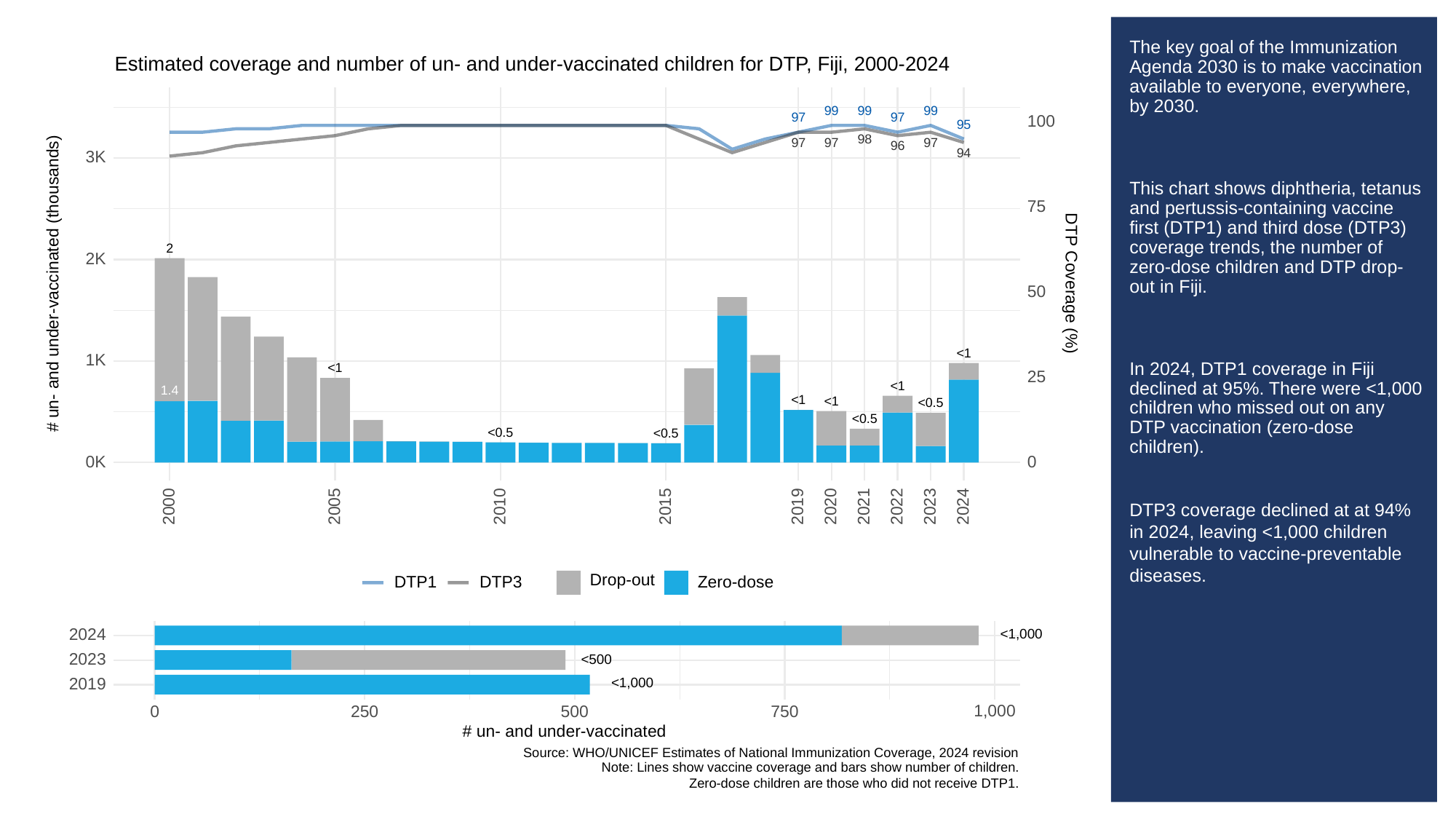

# The key goal of the Immunization Agenda 2030 is to make vaccination available to everyone, everywhere, by 2030.

This chart shows diphtheria, tetanus and pertussis-containing vaccine first (DTP1) and third dose (DTP3) coverage trends, the number of zero-dose children and DTP drop-out in Fiji.

In 2024, DTP1 coverage in Fiji declined at 95%. There were <1,000 children who missed out on any DTP vaccination (zero-dose children).

DTP3 coverage declined at at 94% in 2024, leaving <1,000 children vulnerable to vaccine-preventable diseases.

Estimated coverage and number of un- and under-vaccinated children for DTP, Fiji, 2000-2024

99
99
99

97
97
100
95

98
97
97
97
96
94
3K

75

2
2K

# un- and under-vaccinated (thousands)
DTP Coverage (%)

50

<1

1K

<1

25

<1
1.4

<1
<1
<0.5

<0.5

<0.5

<0.5

0K
0

2023
2000
2005
2010
2015
2019
2020
2021
2022
2024

Drop-out
DTP3
Zero-dose
DTP1

<1,000
2024

2023
<500

<1,000
2019

1,000
0
250
500
750
# un- and under-vaccinated
Source: WHO/UNICEF Estimates of National Immunization Coverage, 2024 revision
Note: Lines show vaccine coverage and bars show number of children.
Zero-dose children are those who did not receive DTP1.